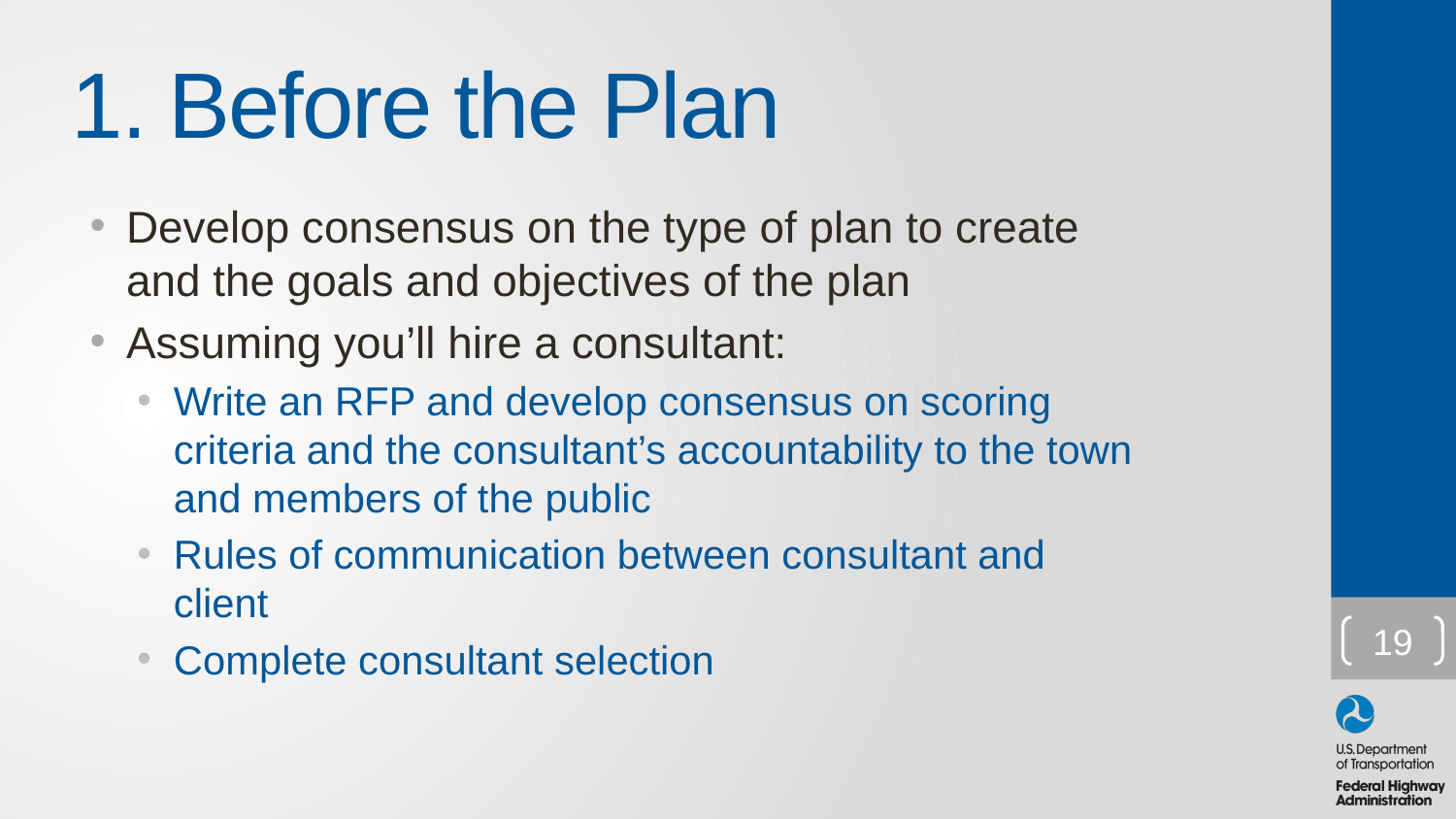

# 1. Before the Plan
Develop consensus on the type of plan to create and the goals and objectives of the plan
Assuming you’ll hire a consultant:
Write an RFP and develop consensus on scoring criteria and the consultant’s accountability to the town and members of the public
Rules of communication between consultant and client
Complete consultant selection
19